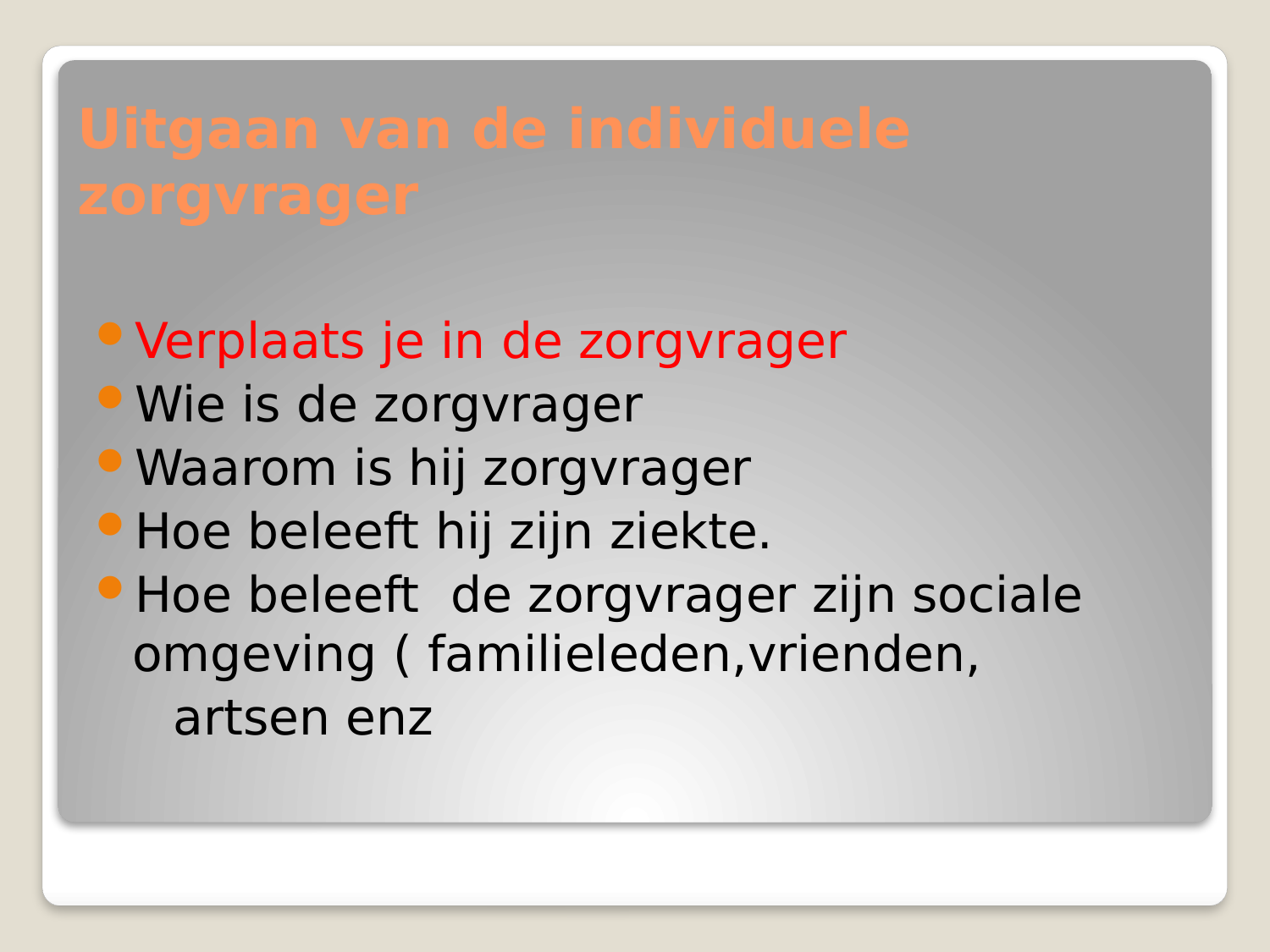

# Uitgaan van de individuele zorgvrager
Verplaats je in de zorgvrager
Wie is de zorgvrager
Waarom is hij zorgvrager
Hoe beleeft hij zijn ziekte.
Hoe beleeft  de zorgvrager zijn sociale omgeving ( familieleden,vrienden,
     artsen enz